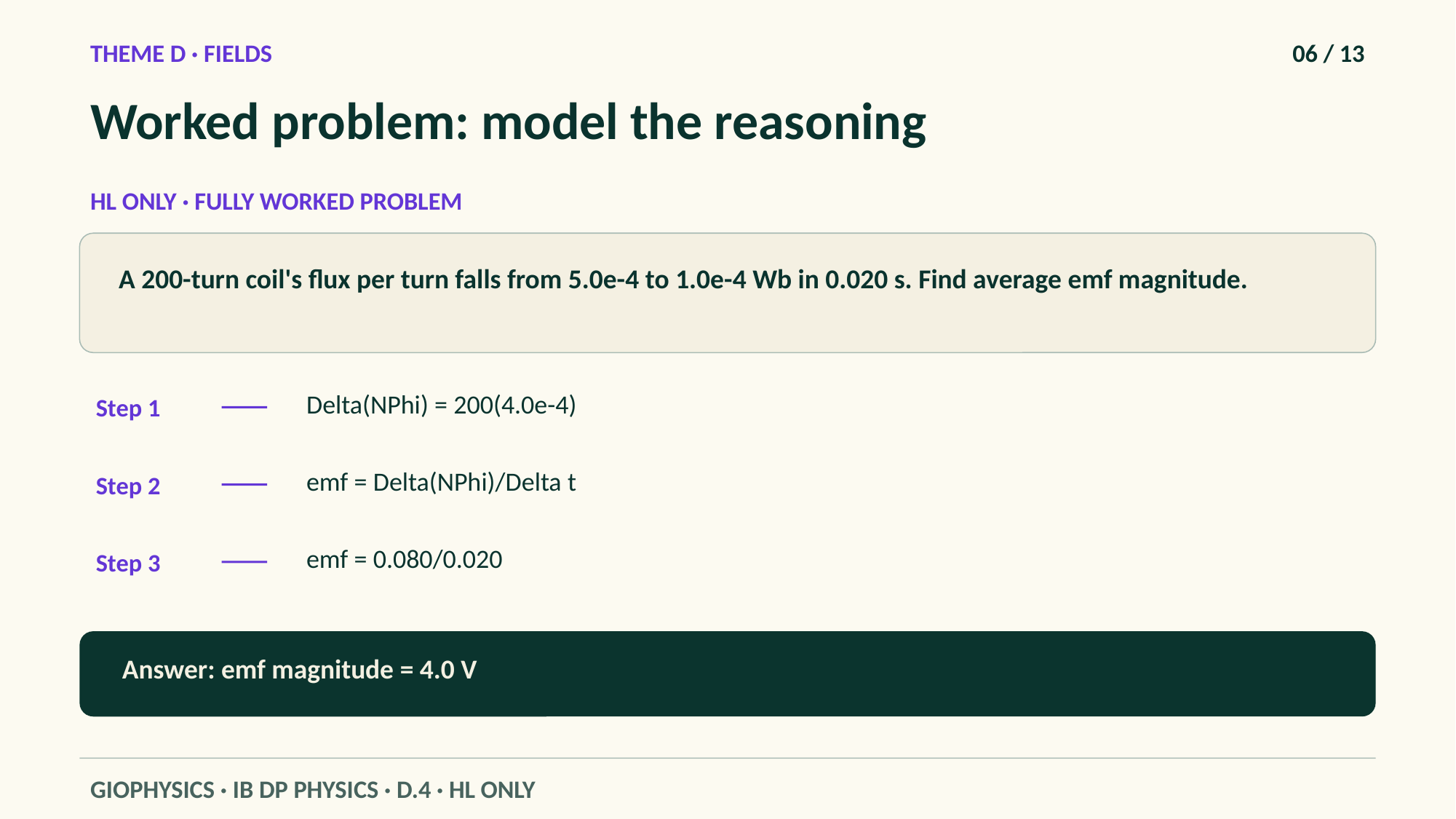

THEME D · FIELDS
06 / 13
Worked problem: model the reasoning
HL ONLY · FULLY WORKED PROBLEM

A 200-turn coil's flux per turn falls from 5.0e-4 to 1.0e-4 Wb in 0.020 s. Find average emf magnitude.
Delta(NPhi) = 200(4.0e-4)
Step 1

emf = Delta(NPhi)/Delta t
Step 2

emf = 0.080/0.020
Step 3

Answer: emf magnitude = 4.0 V

GIOPHYSICS · IB DP PHYSICS · D.4 · HL ONLY